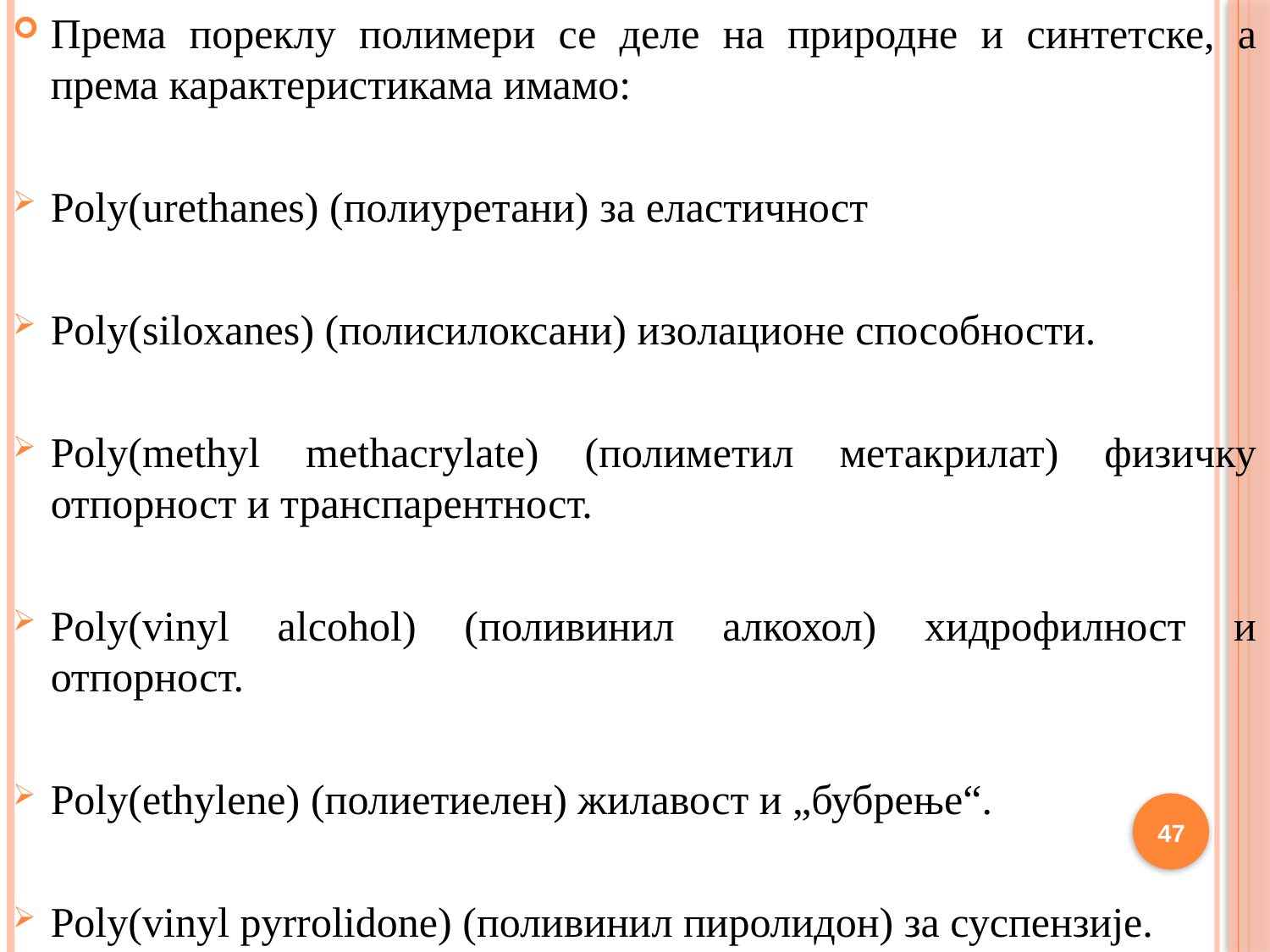

Према пореклу полимери се деле на природне и синтетске, а према карактеристикама имамо:

Poly(urethanes) (полиуретани) за еластичност

Poly(siloxanes) (полисилоксани) изолационе способности.

Poly(methyl methacrylate) (полиметил метакрилат) физичку отпорност и транспарентност.

Poly(vinyl alcohol) (поливинил алкохол) хидрофилност и отпорност.

Poly(ethylene) (полиетиелен) жилавост и „бубрење“.

Poly(vinyl pyrrolidone) (поливинил пиролидон) за суспензије.
47